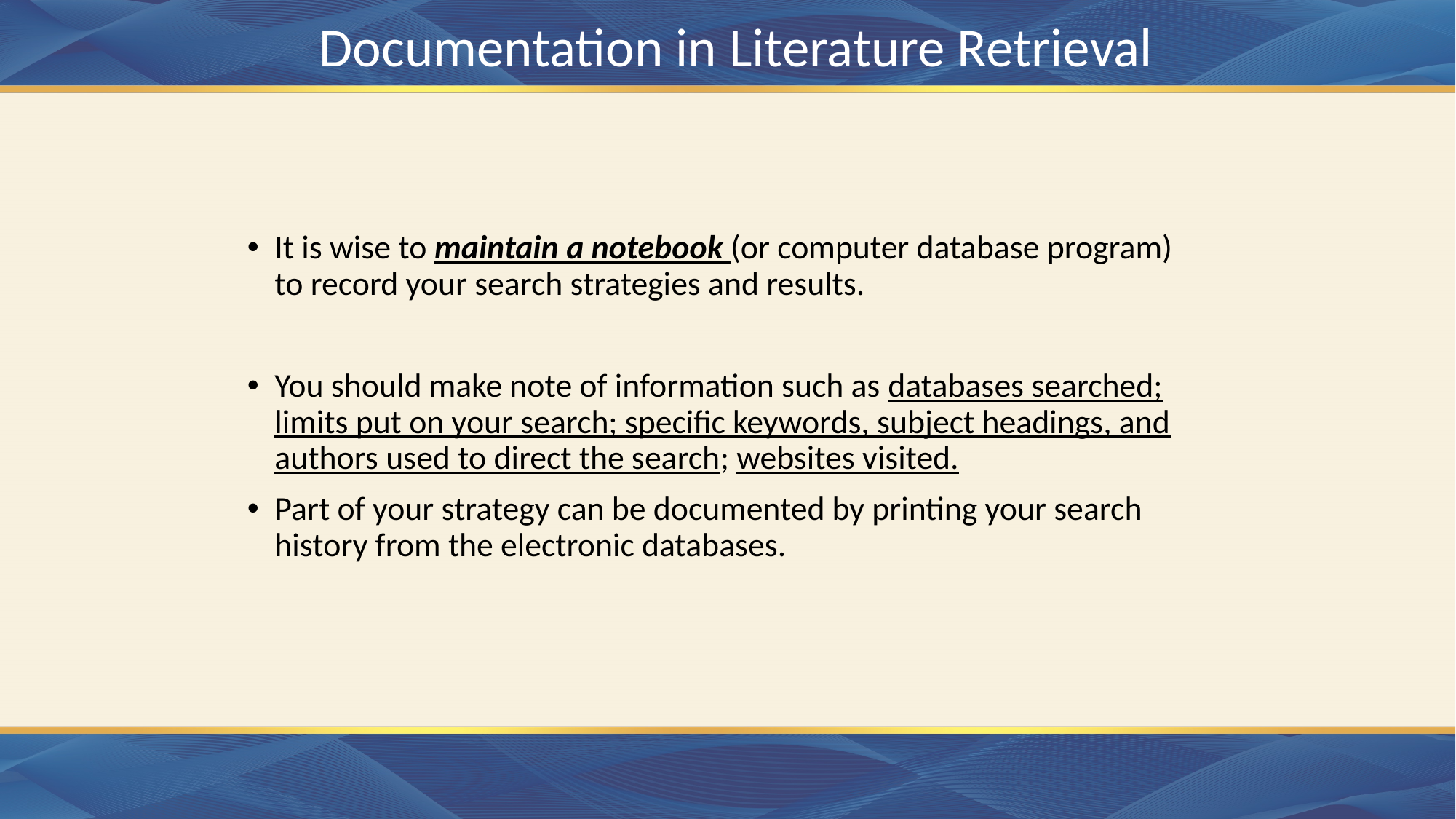

# Documentation in Literature Retrieval
It is wise to maintain a notebook (or computer database program) to record your search strategies and results.

You should make note of information such as databases searched; limits put on your search; specific keywords, subject headings, and authors used to direct the search; websites visited.
Part of your strategy can be documented by printing your search history from the electronic databases.